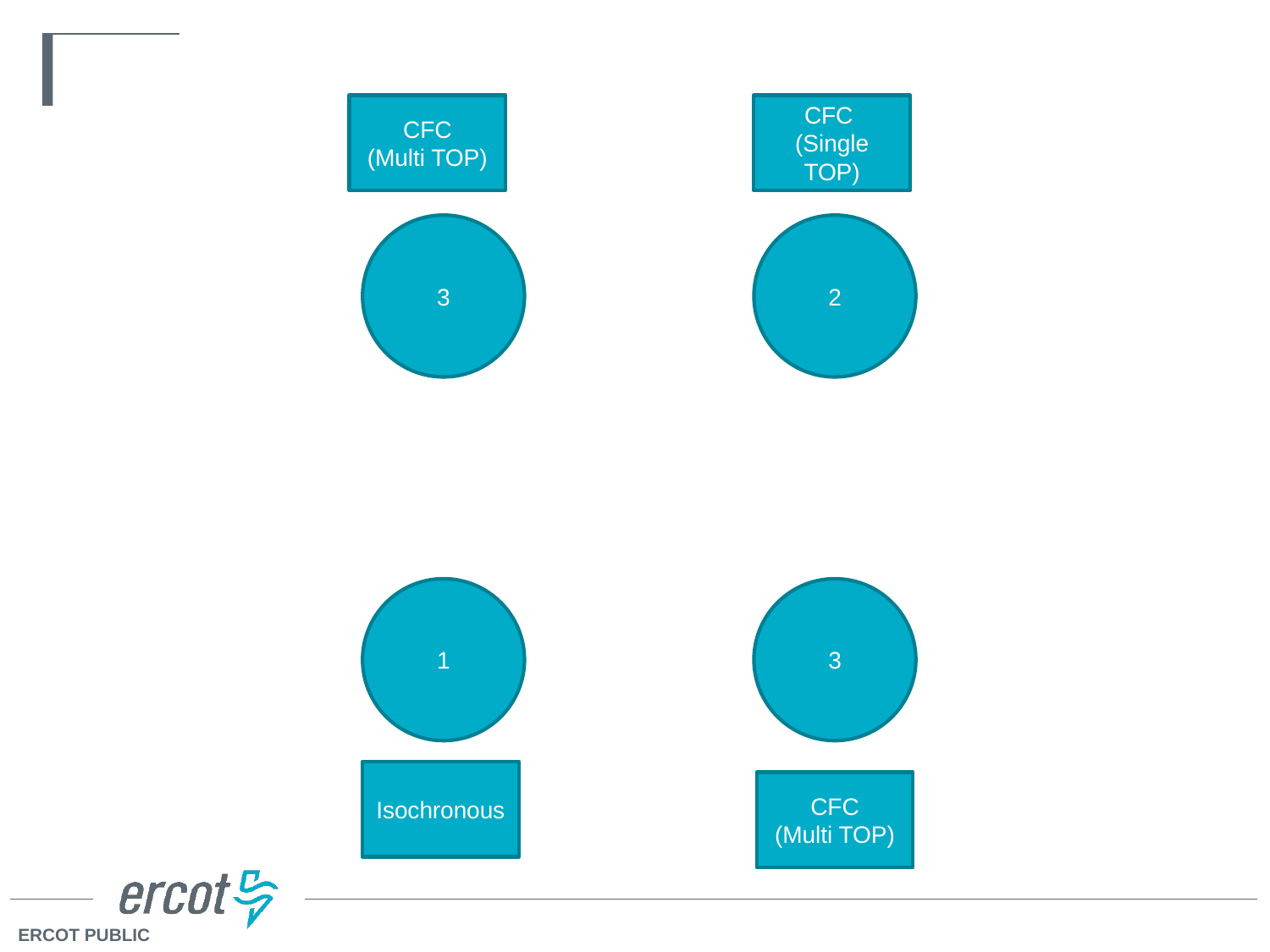

CFC
(Multi TOP)
CFC
(Single TOP)
3
2
1
3
Isochronous
CFC
(Multi TOP)